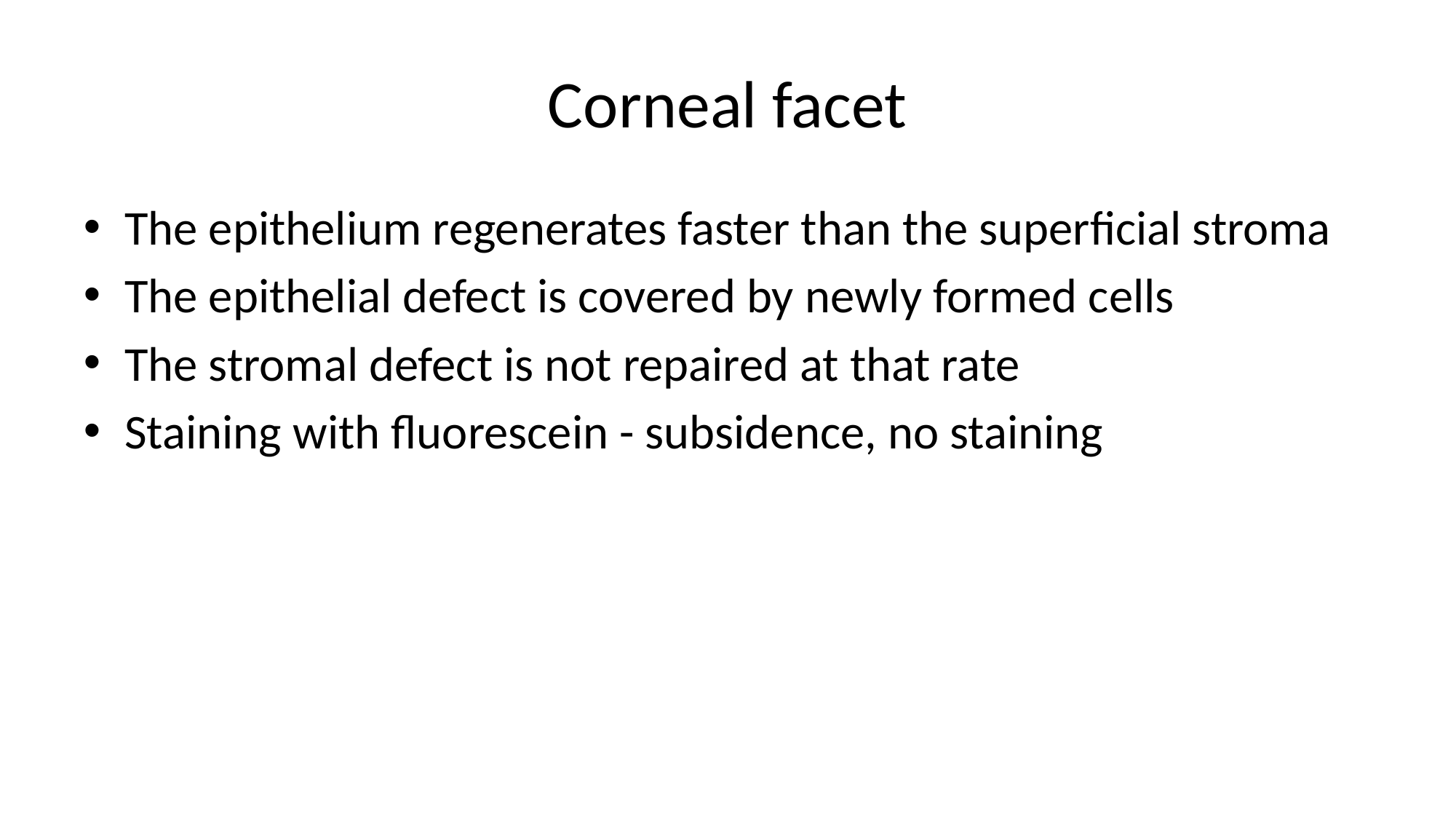

# Corneal facet
The epithelium regenerates faster than the superficial stroma
The epithelial defect is covered by newly formed cells
The stromal defect is not repaired at that rate
Staining with fluorescein - subsidence, no staining